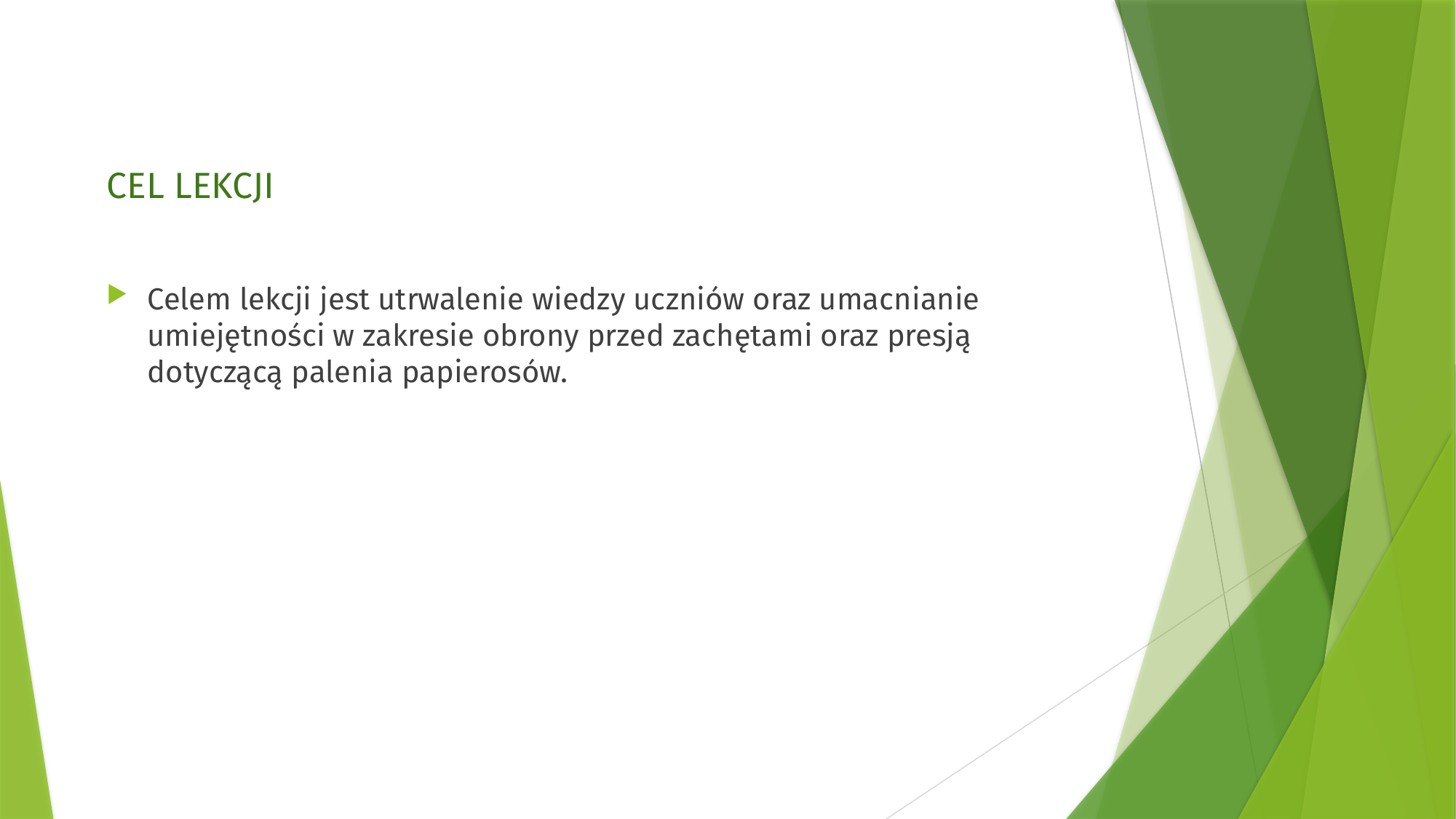

CEL LEKCJI

Celem lekcji jest utrwalenie wiedzy uczniów oraz umacnianie umiejętności w zakresie obrony przed zachętami oraz presją dotyczącą palenia papierosów.